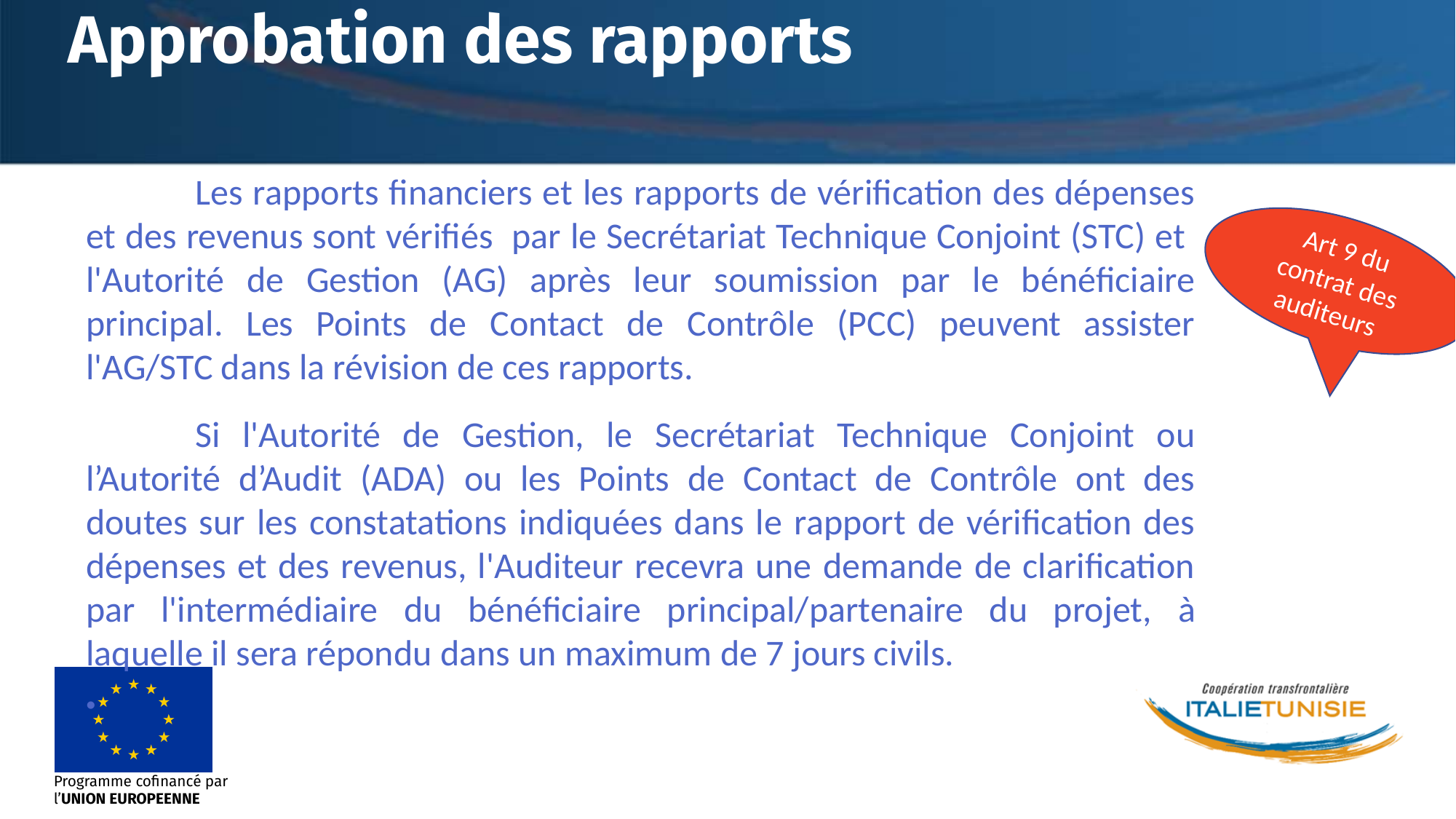

# Approbation des rapports
	Les rapports financiers et les rapports de vérification des dépenses et des revenus sont vérifiés  par le Secrétariat Technique Conjoint (STC) et  l'Autorité de Gestion (AG) après leur soumission par le bénéficiaire principal. Les Points de Contact de Contrôle (PCC) peuvent assister l'AG/STC dans la révision de ces rapports.
	Si l'Autorité de Gestion, le Secrétariat Technique Conjoint ou l’Autorité d’Audit (ADA) ou les Points de Contact de Contrôle ont des doutes sur les constatations indiquées dans le rapport de vérification des dépenses et des revenus, l'Auditeur recevra une demande de clarification par l'intermédiaire du bénéficiaire principal/partenaire du projet, à laquelle il sera répondu dans un maximum de 7 jours civils.

Art 9 du contrat des auditeurs